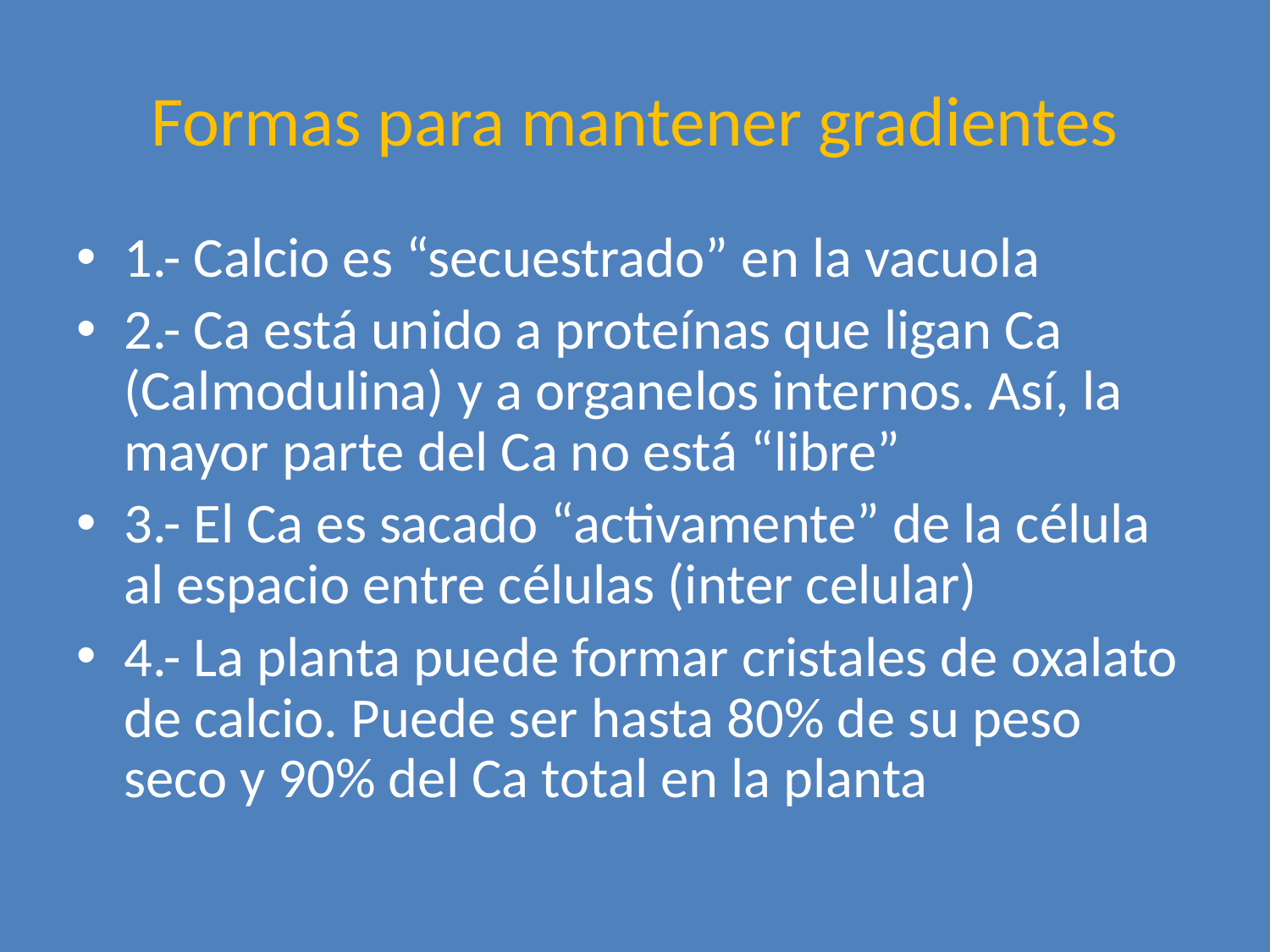

# Formas para mantener gradientes
1.- Calcio es “secuestrado” en la vacuola
2.- Ca está unido a proteínas que ligan Ca (Calmodulina) y a organelos internos. Así, la mayor parte del Ca no está “libre”
3.- El Ca es sacado “activamente” de la célula al espacio entre células (inter celular)
4.- La planta puede formar cristales de oxalato de calcio. Puede ser hasta 80% de su peso seco y 90% del Ca total en la planta